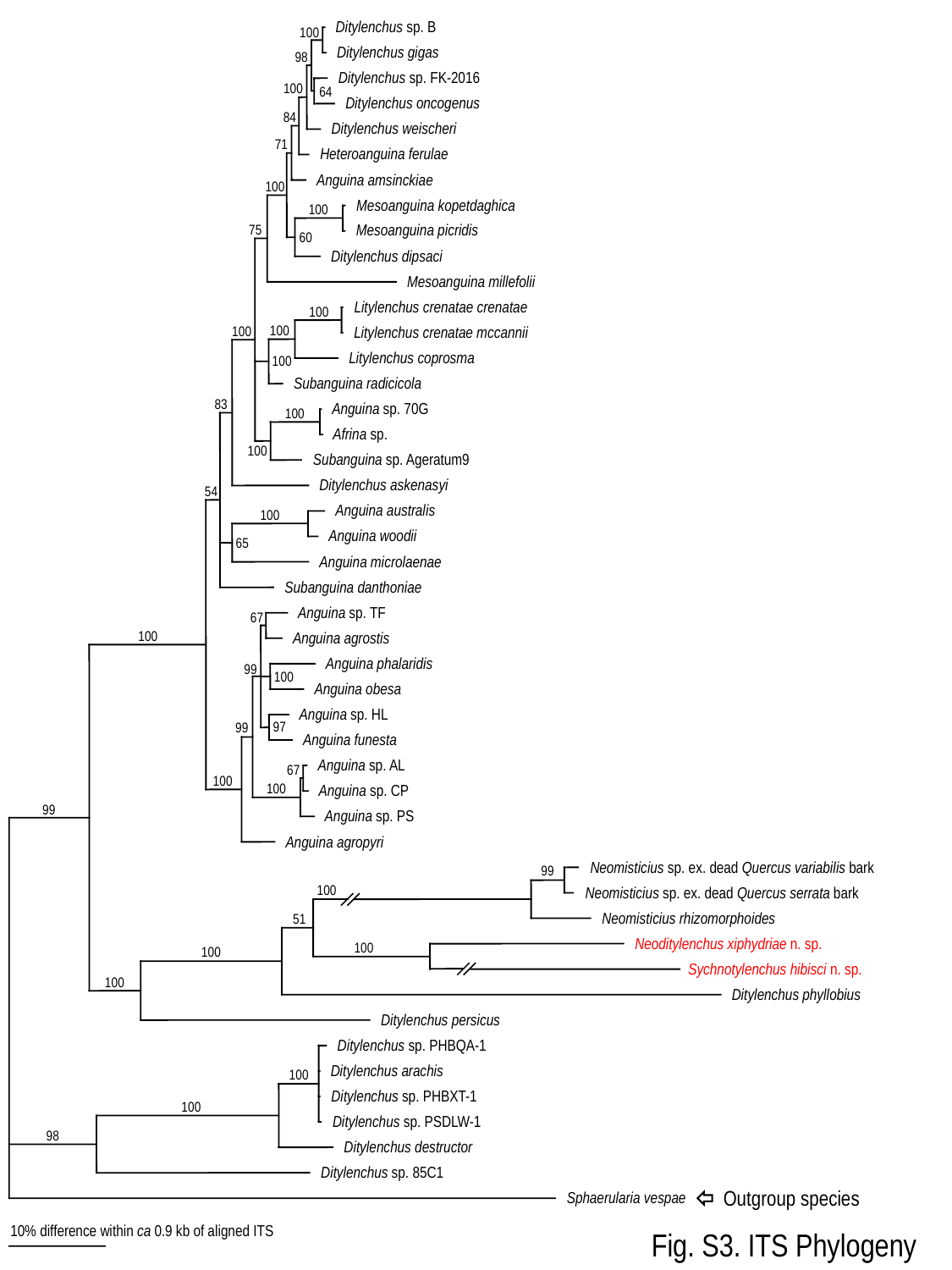

Ditylenchus sp. B
100

Ditylenchus gigas
98

Ditylenchus sp. FK-2016

100
64

Ditylenchus oncogenus

84
Ditylenchus weischeri

71
Heteroanguina ferulae

Anguina amsinckiae
100

Mesoanguina kopetdaghica
100

Mesoanguina picridis
75
60

Ditylenchus dipsaci

Mesoanguina millefolii

Litylenchus crenatae crenatae
100

100
100
Litylenchus crenatae mccannii

Litylenchus coprosma
100

Subanguina radicicola

83
Anguina sp. 70G
100

Afrina sp.

100
Subanguina sp. Ageratum9

Ditylenchus askenasyi
54

Anguina australis
100

Anguina woodii
65

Anguina microlaenae

Subanguina danthoniae

Anguina sp. TF
67

100
Anguina agrostis

Anguina phalaridis
99

100

Anguina obesa

Anguina sp. HL

97
99

Anguina funesta

Anguina sp. AL
67

100

100
Anguina sp. CP

99
Anguina sp. PS

Anguina agropyri

Neomisticius sp. ex. dead Quercus variabilis bark
99

100
Neomisticius sp. ex. dead Quercus serrata bark

Neomisticius rhizomorphoides
51

Neoditylenchus xiphydriae n. sp.
100
100

Sychnotylenchus hibisci n. sp.

100
Ditylenchus phyllobius

Ditylenchus persicus

Ditylenchus sp. PHBQA-1

Ditylenchus arachis
100

Ditylenchus sp. PHBXT-1

100
Ditylenchus sp. PSDLW-1

98
Ditylenchus destructor

Ditylenchus sp. 85C1

Outgroup species
Sphaerularia vespae

Fig. S3. ITS Phylogeny
10% difference within ca 0.9 kb of aligned ITS